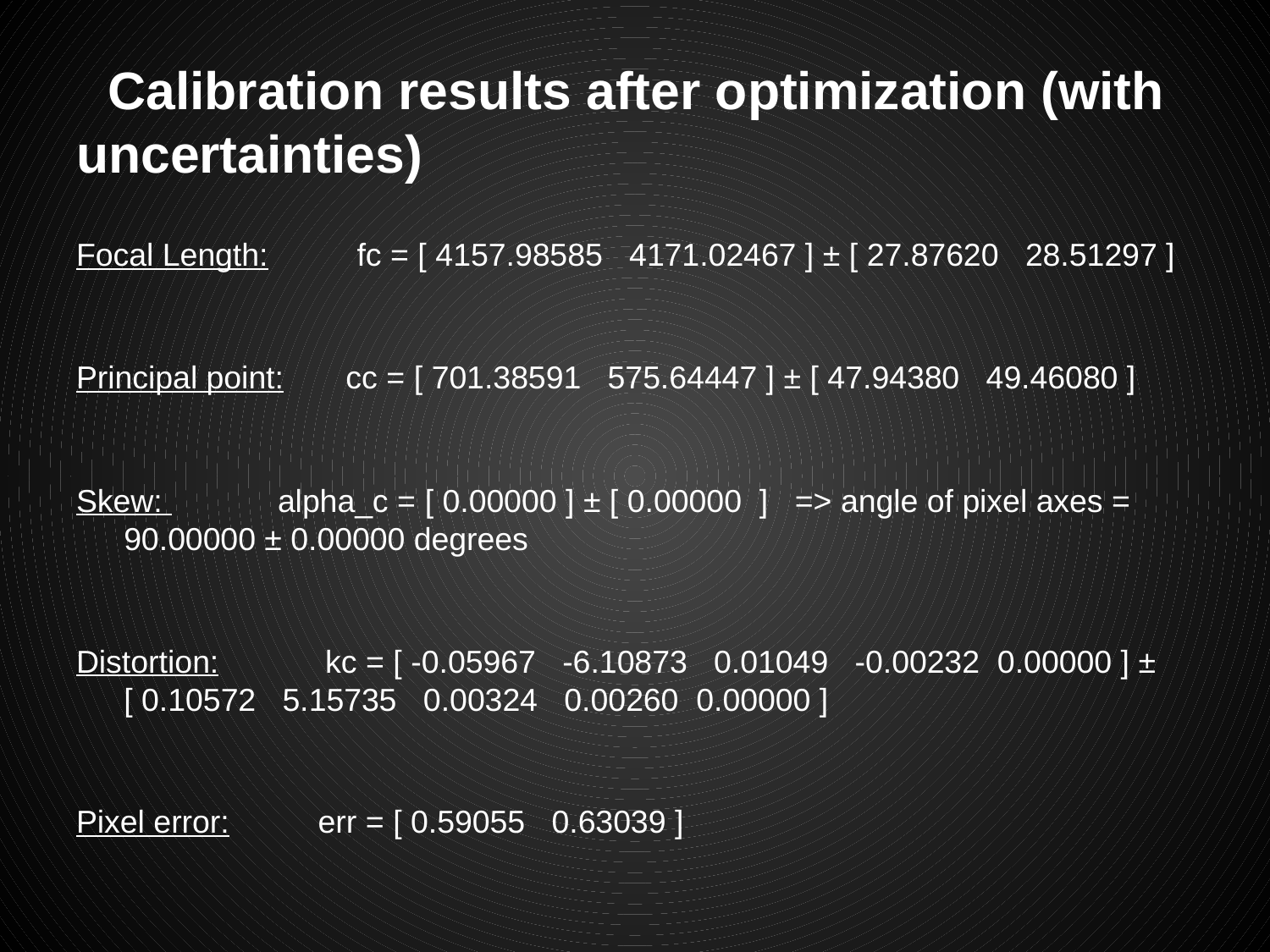

# Calibration results after optimization (with uncertainties)
Focal Length:          fc = [ 4157.98585   4171.02467 ] ± [ 27.87620   28.51297 ]

Principal point:       cc = [ 701.38591   575.64447 ] ± [ 47.94380   49.46080 ]

Skew:             alpha_c = [ 0.00000 ] ± [ 0.00000  ]   => angle of pixel axes = 90.00000 ± 0.00000 degrees

Distortion:            kc = [ -0.05967   -6.10873   0.01049   -0.00232  0.00000 ] ± [ 0.10572   5.15735   0.00324   0.00260  0.00000 ]

Pixel error:          err = [ 0.59055   0.63039 ]